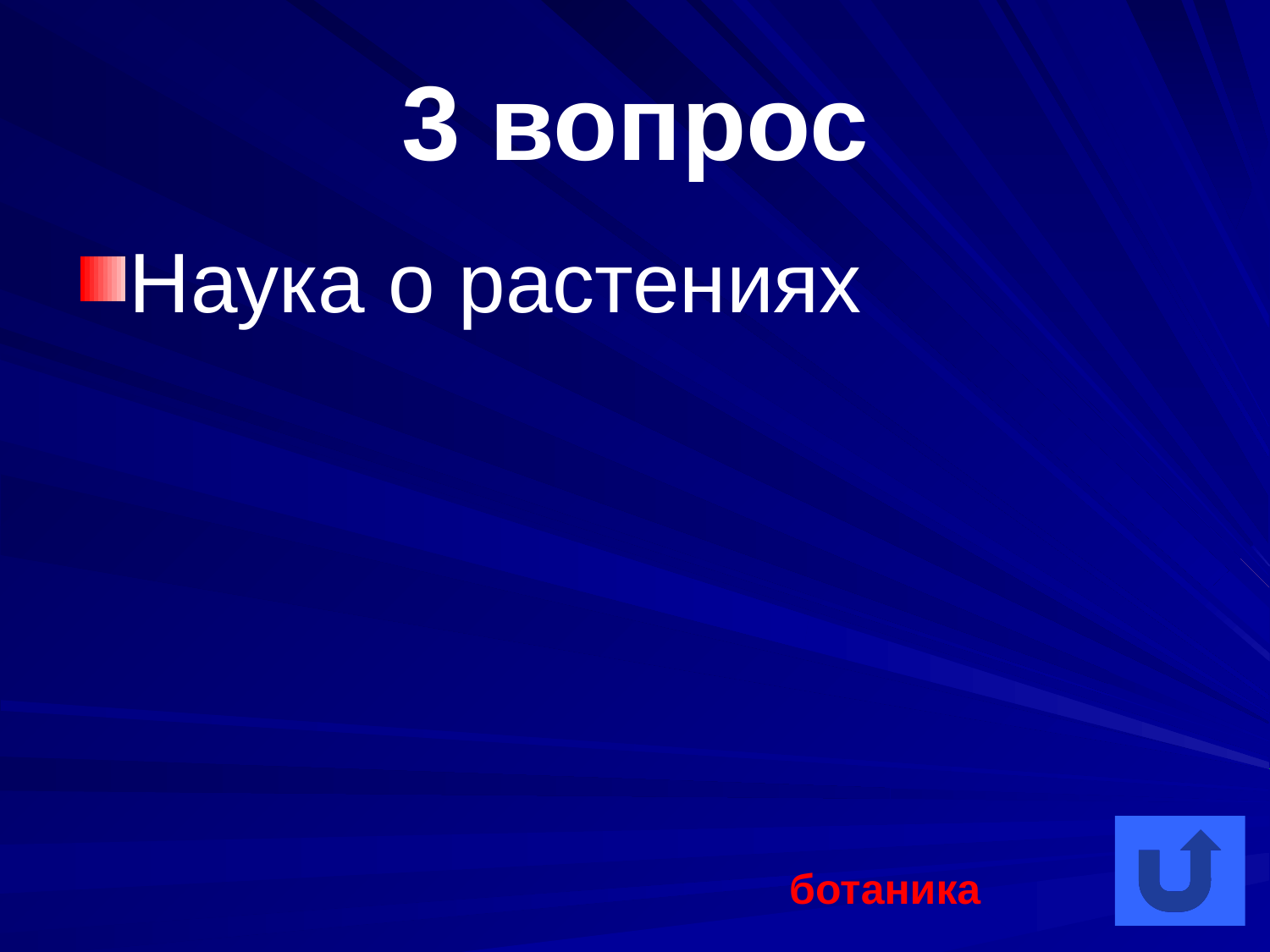

# 3 вопрос
Наука о растениях

ботаника